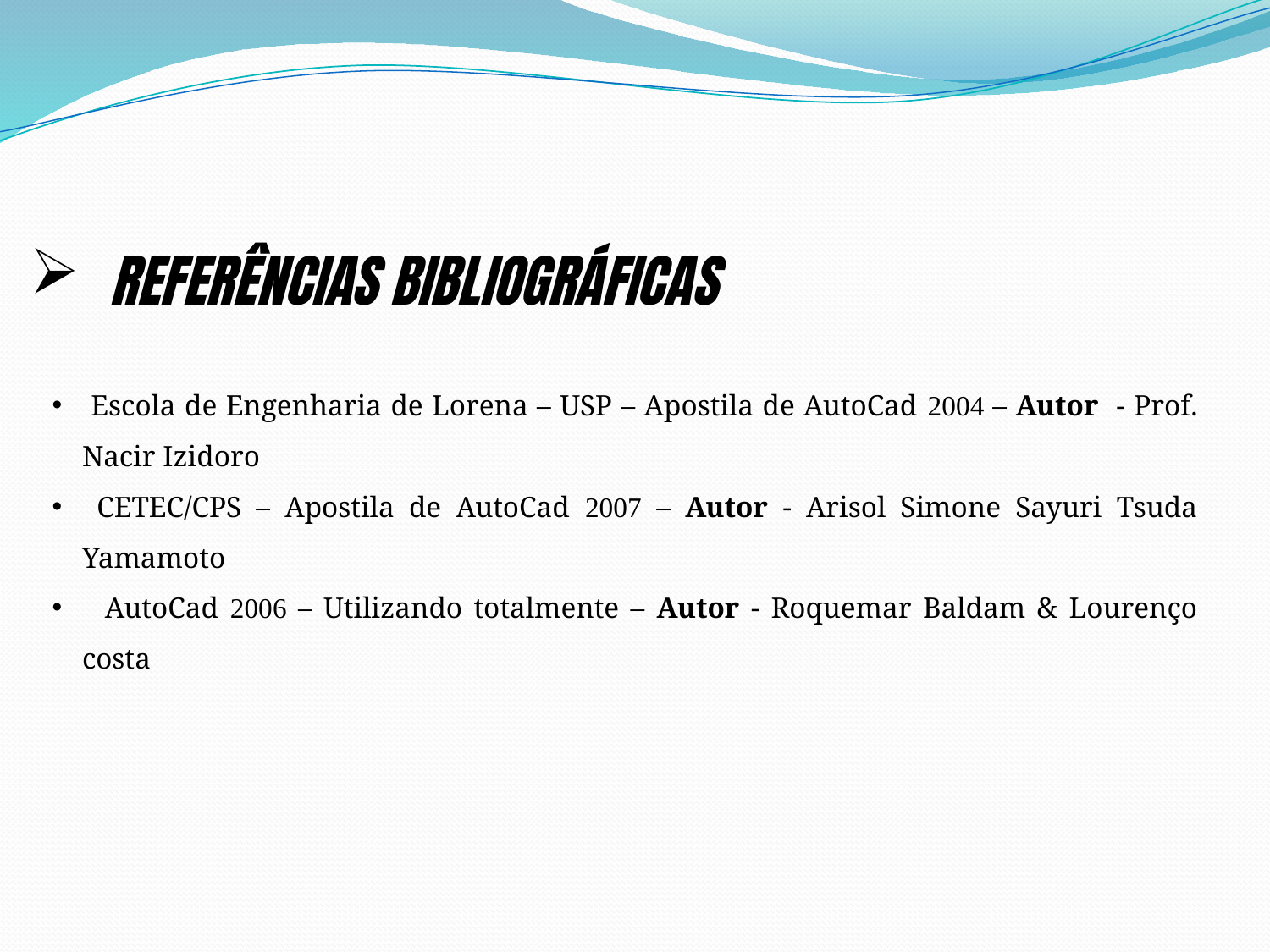

REFERÊNCIAS BIBLIOGRÁFICAS
 Escola de Engenharia de Lorena – USP – Apostila de AutoCad 2004 – Autor  - Prof. Nacir Izidoro
 CETEC/CPS – Apostila de AutoCad 2007 – Autor - Arisol Simone Sayuri Tsuda Yamamoto
  AutoCad 2006 – Utilizando totalmente – Autor - Roquemar Baldam & Lourenço costa